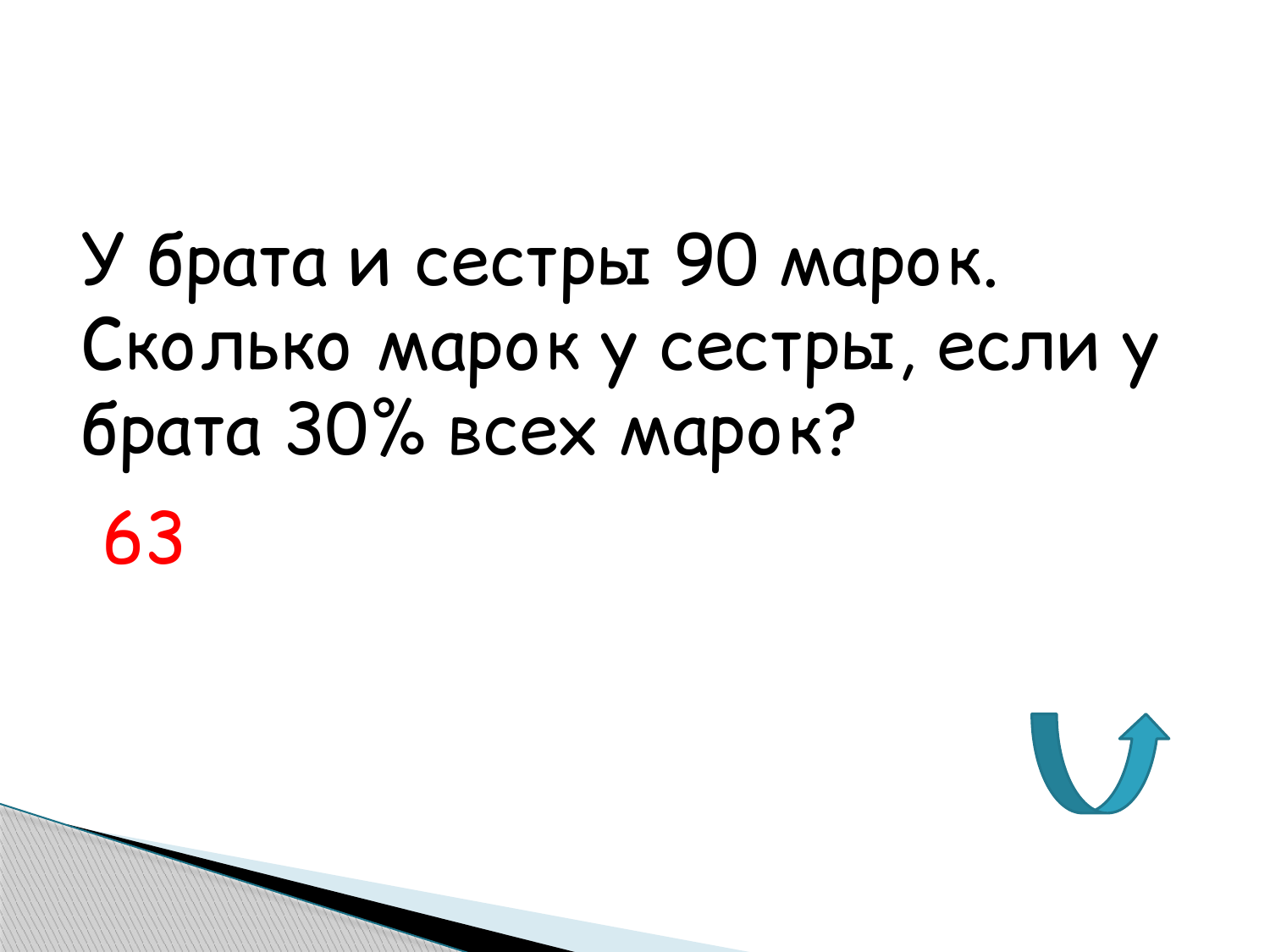

У брата и сестры 90 марок. Сколько марок у сестры, если у брата 30% всех марок?
63